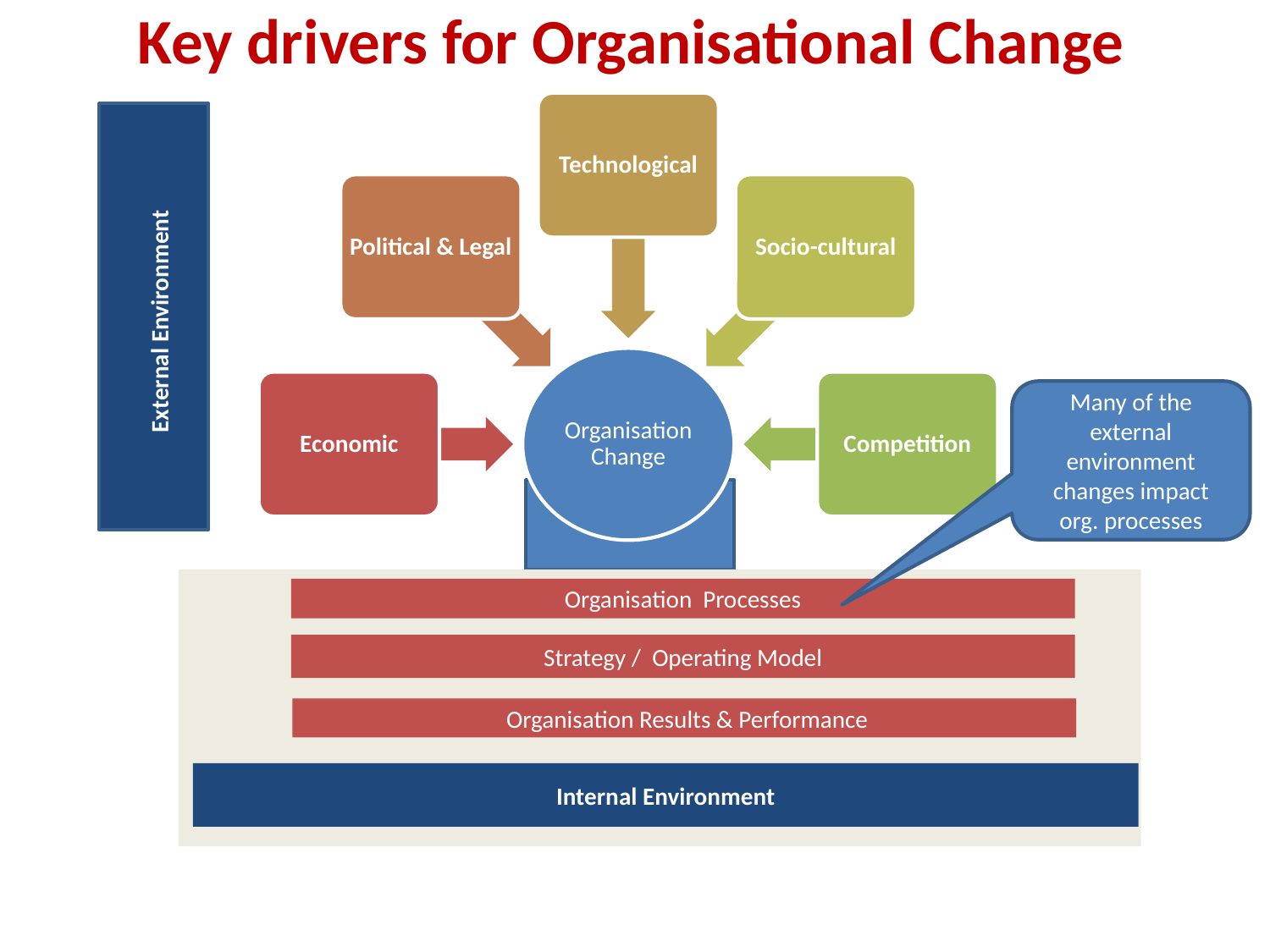

# Key drivers for Organisational Change
Organisation Change
Economic
Political & Legal
Technological
Socio-cultural
Competition

External Environment
Many of the external environment changes impact org. processes

Organisation  Processes
Strategy /  Operating Model
 Organisation Results & Performance
Internal Environment